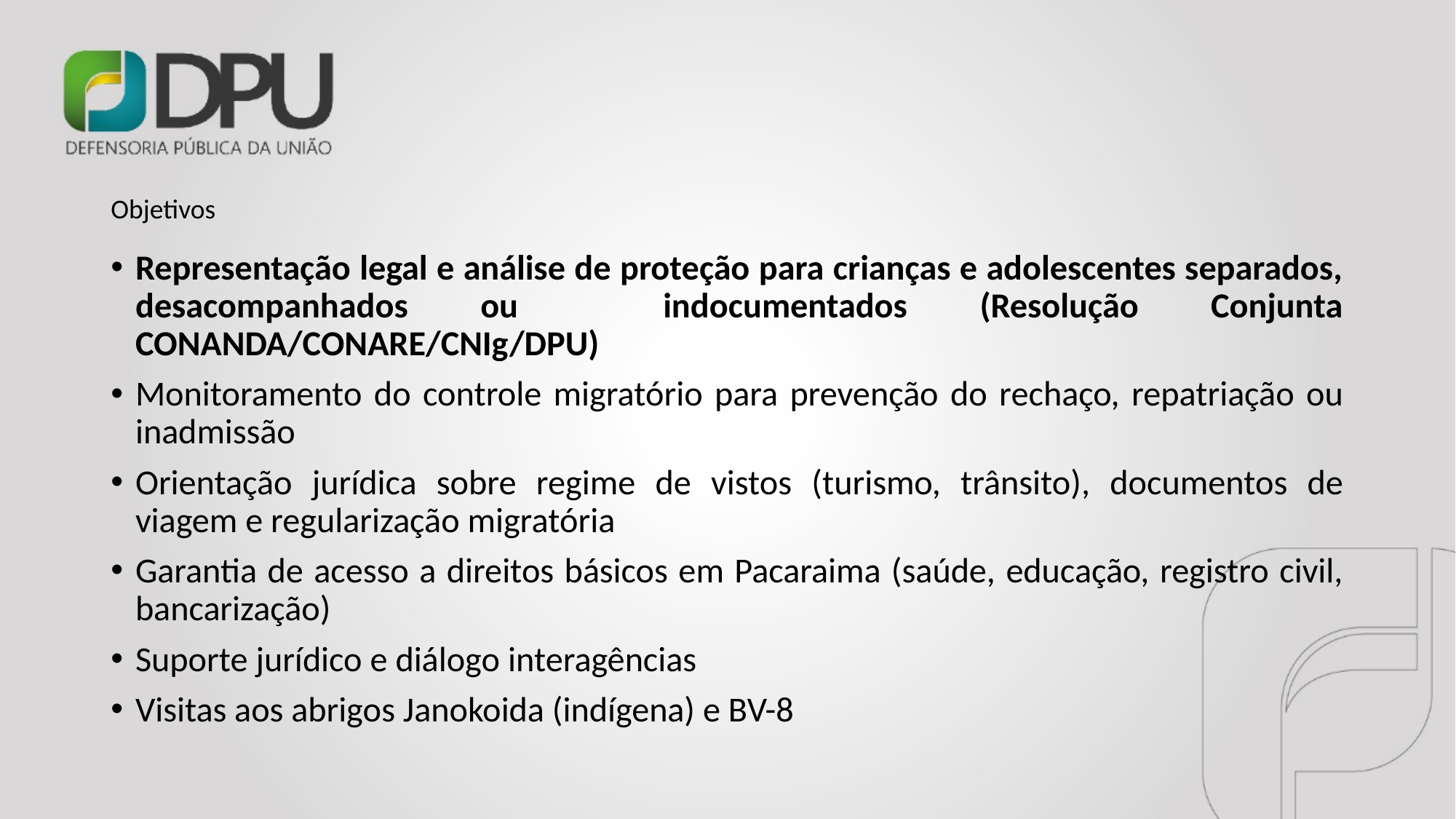

# Objetivos
Representação legal e análise de proteção para crianças e adolescentes separados, desacompanhados ou  indocumentados (Resolução Conjunta CONANDA/CONARE/CNIg/DPU)
Monitoramento do controle migratório para prevenção do rechaço, repatriação ou inadmissão
Orientação jurídica sobre regime de vistos (turismo, trânsito), documentos de viagem e regularização migratória
Garantia de acesso a direitos básicos em Pacaraima (saúde, educação, registro civil, bancarização)
Suporte jurídico e diálogo interagências
Visitas aos abrigos Janokoida (indígena) e BV-8